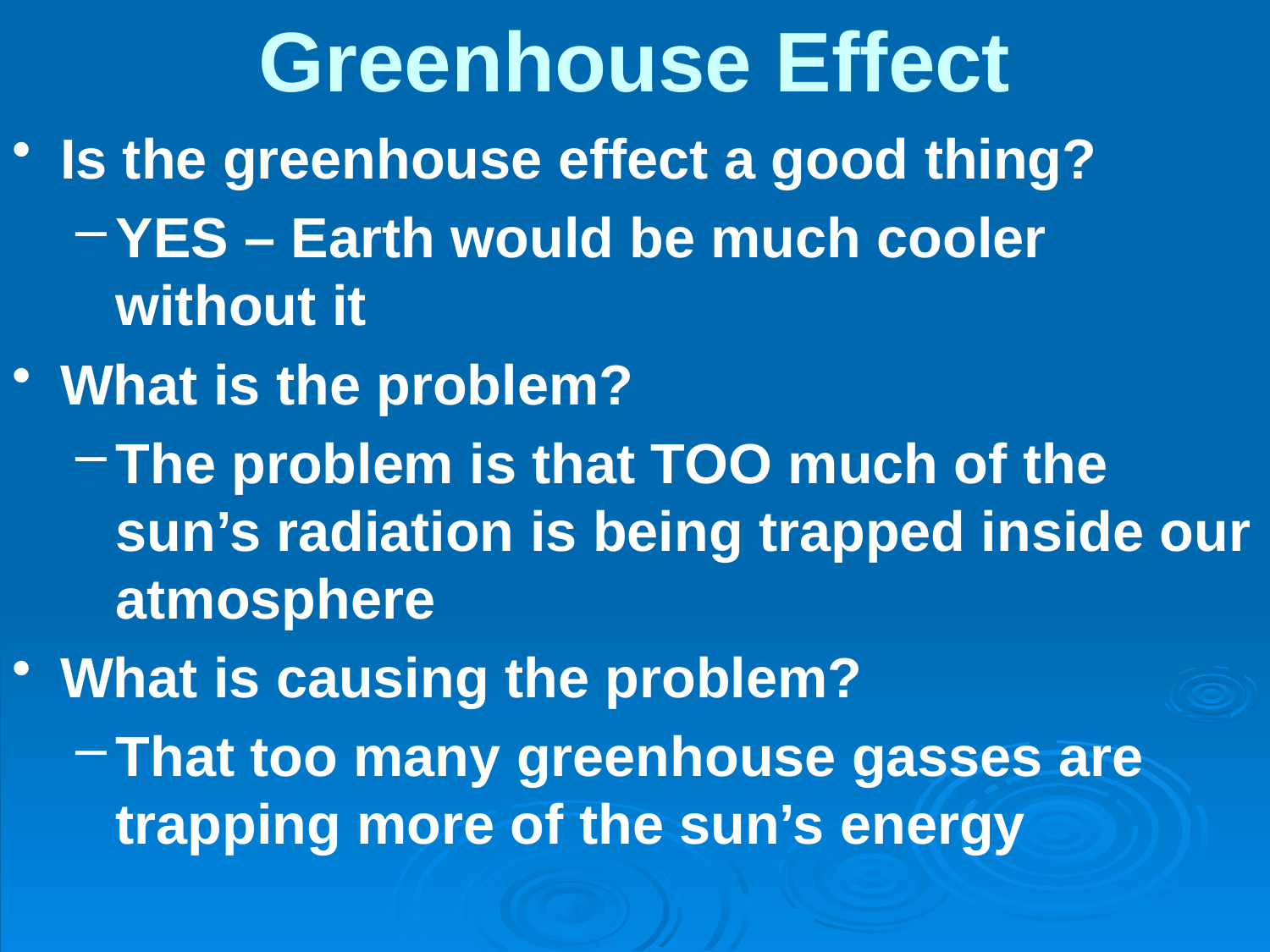

Greenhouse Effect
Is the greenhouse effect a good thing?
YES – Earth would be much cooler without it
What is the problem?
The problem is that TOO much of the sun’s radiation is being trapped inside our atmosphere
What is causing the problem?
That too many greenhouse gasses are trapping more of the sun’s energy